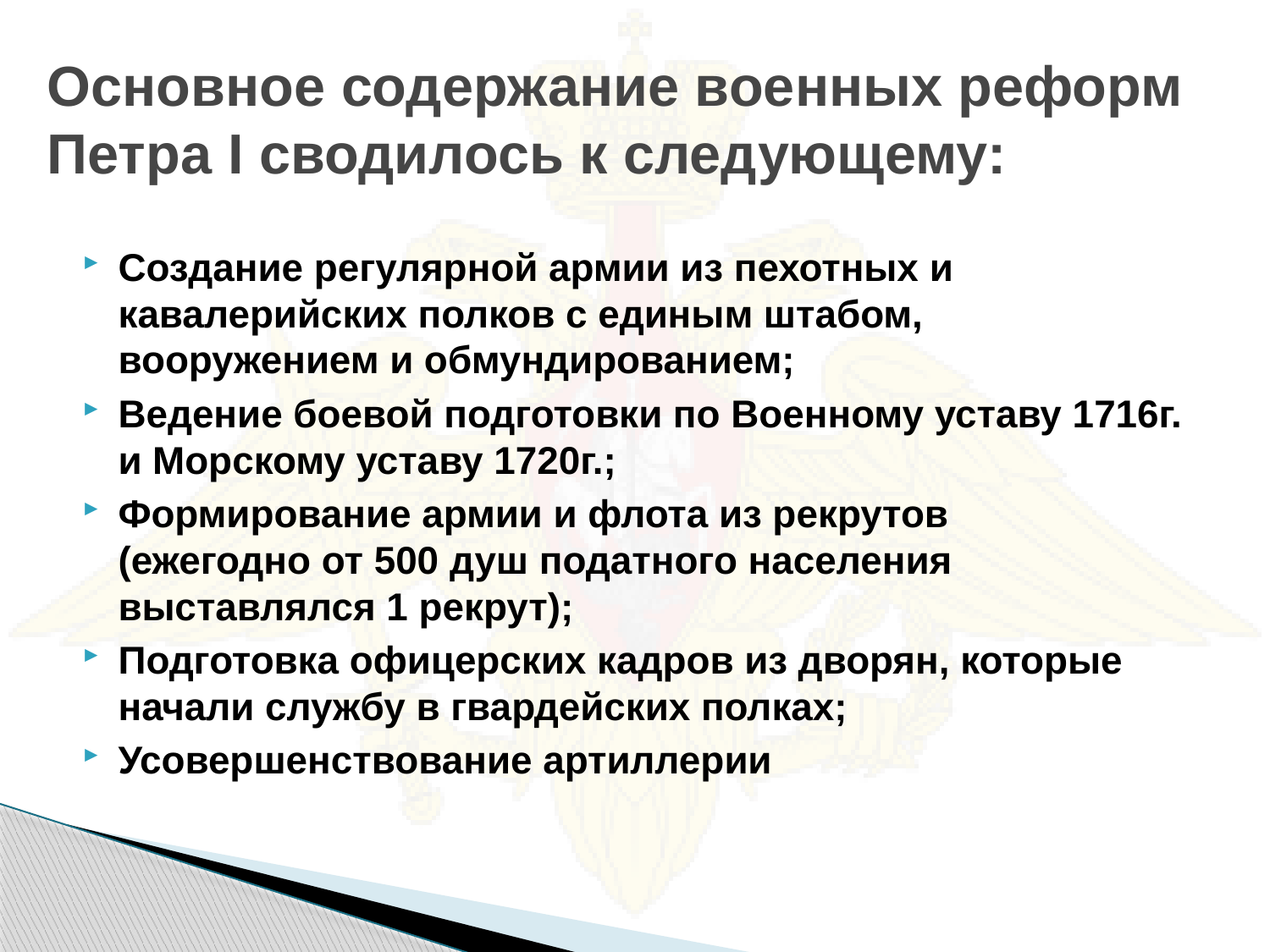

# Основное содержание военных реформ Петра I сводилось к следующему:
Создание регулярной армии из пехотных и кавалерийских полков с единым штабом, вооружением и обмундированием;
Ведение боевой подготовки по Военному уставу 1716г. и Морскому уставу 1720г.;
Формирование армии и флота из рекрутов              (ежегодно от 500 душ податного населения выставлялся 1 рекрут);
Подготовка офицерских кадров из дворян, которые начали службу в гвардейских полках;
Усовершенствование артиллерии